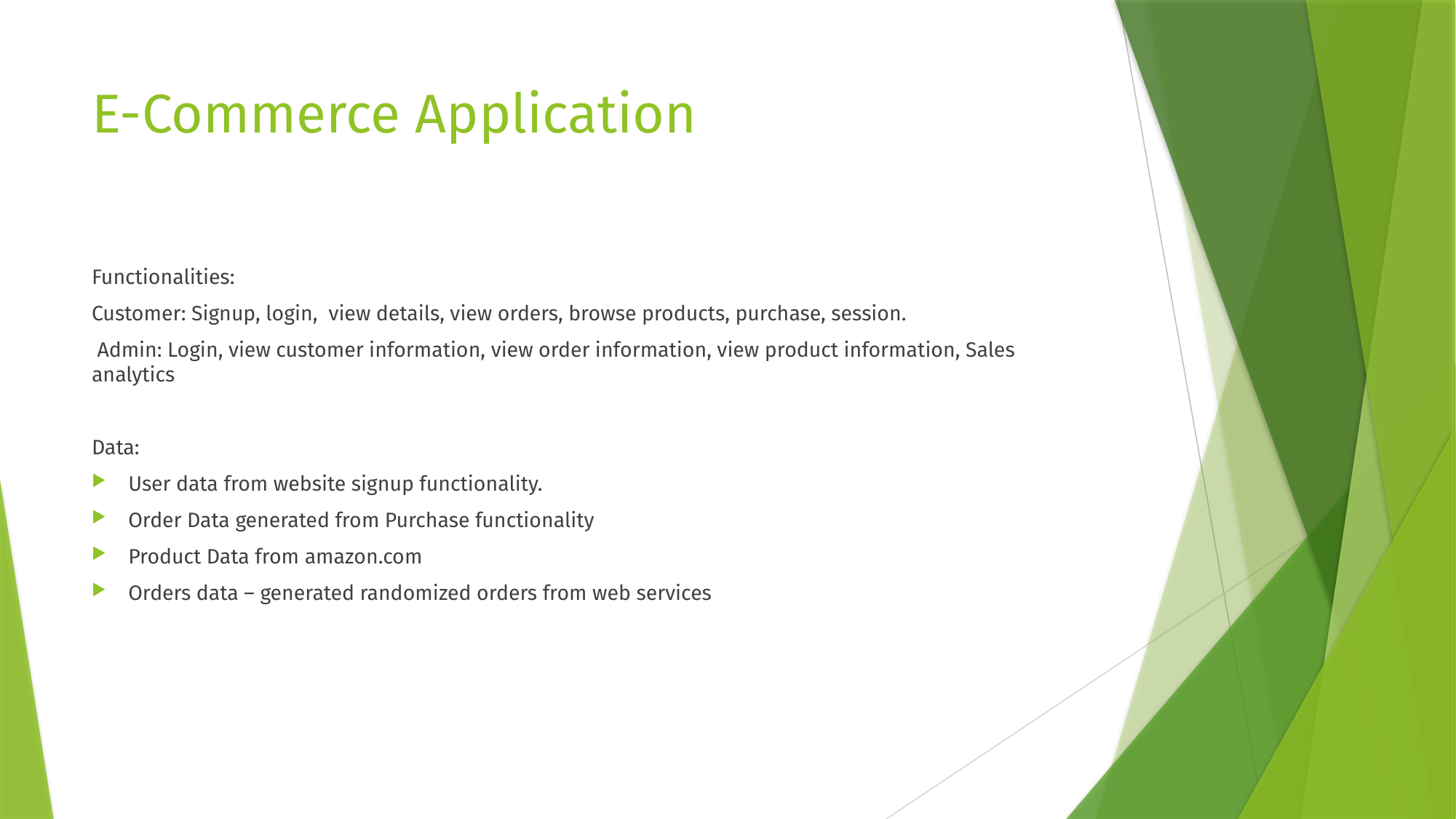

# E-Commerce Application
Functionalities:
Customer: Signup, login,  view details, view orders, browse products, purchase, session.
 Admin: Login, view customer information, view order information, view product information, Sales analytics

Data:
User data from website signup functionality.
Order Data generated from Purchase functionality
Product Data from amazon.com
Orders data – generated randomized orders from web services